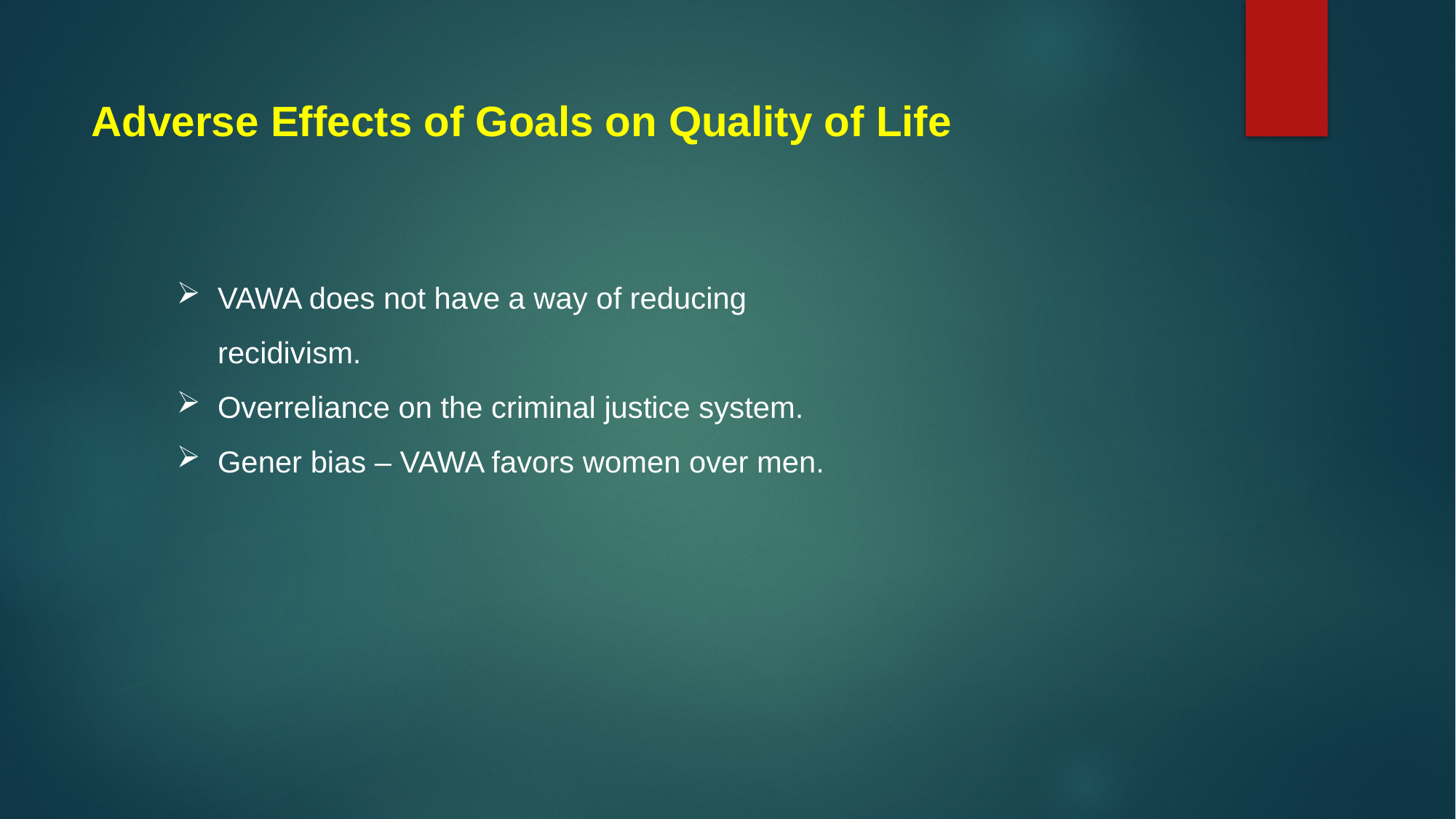

# Adverse Effects of Goals on Quality of Life
VAWA does not have a way of reducing recidivism.
Overreliance on the criminal justice system.
Gener bias – VAWA favors women over men.